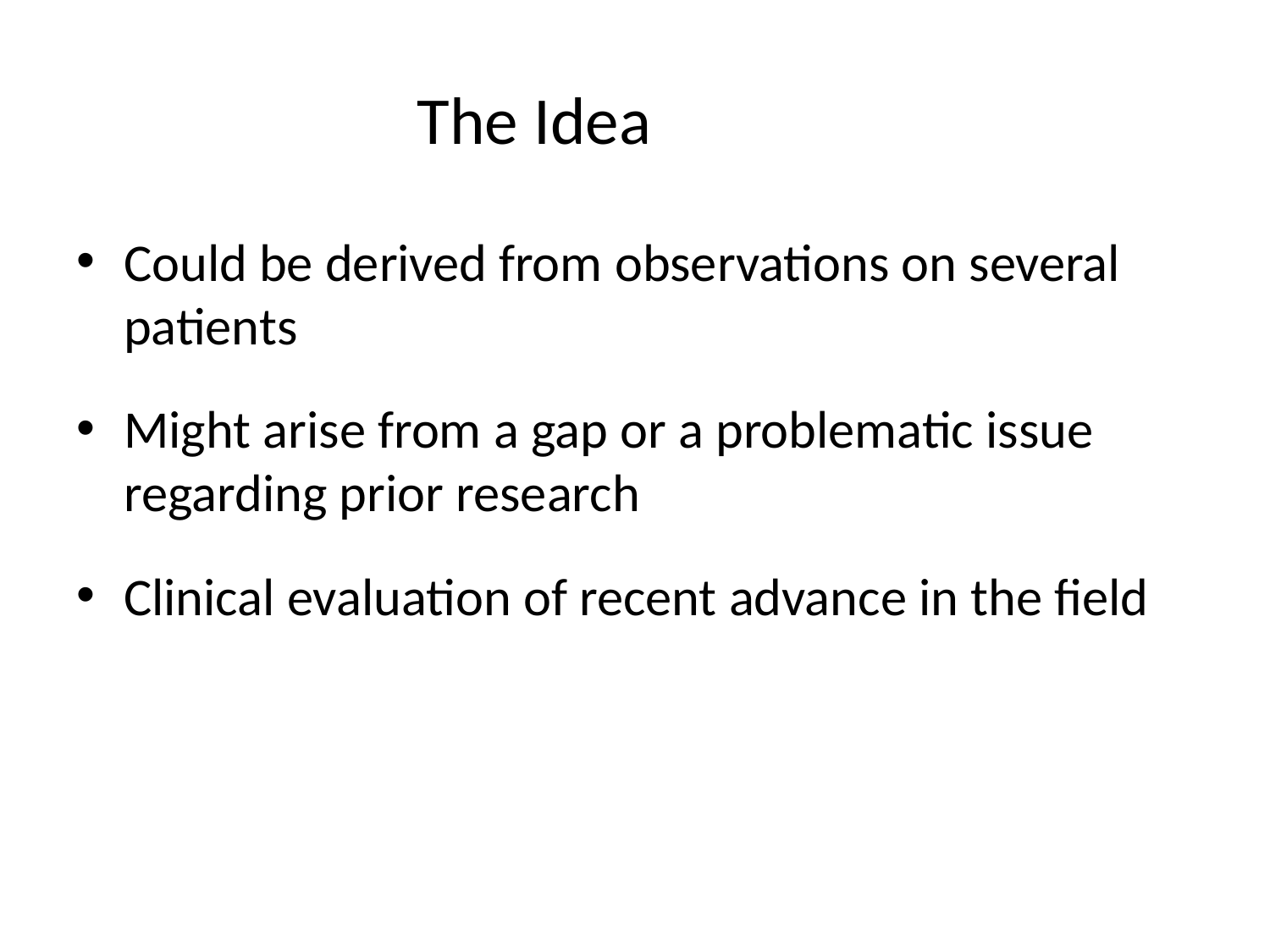

# The Idea
Could be derived from observations on several patients

Might arise from a gap or a problematic issue regarding prior research

Clinical evaluation of recent advance in the field